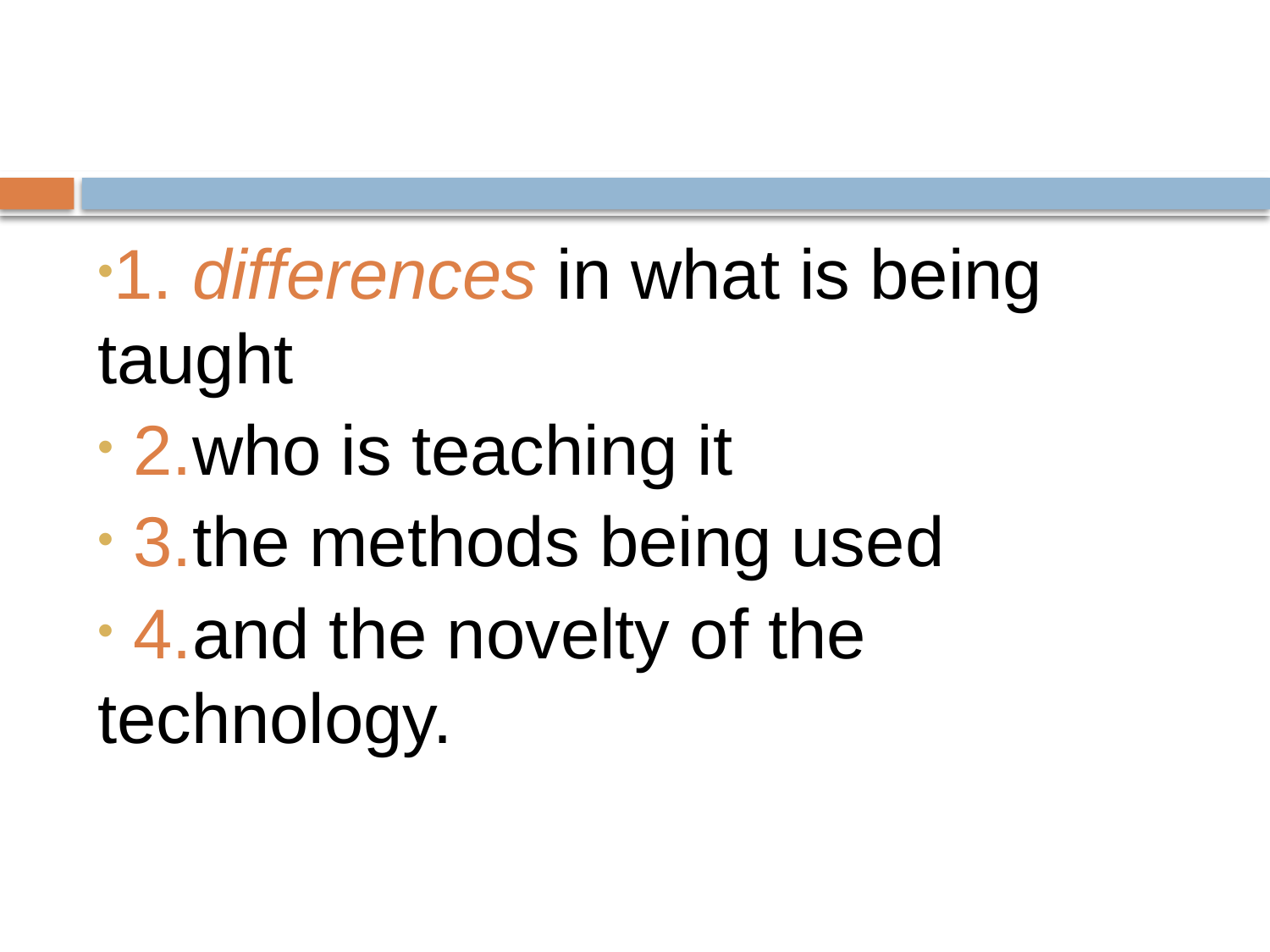

#
1. differences in what is being taught
 2.who is teaching it
 3.the methods being used
 4.and the novelty of the technology.